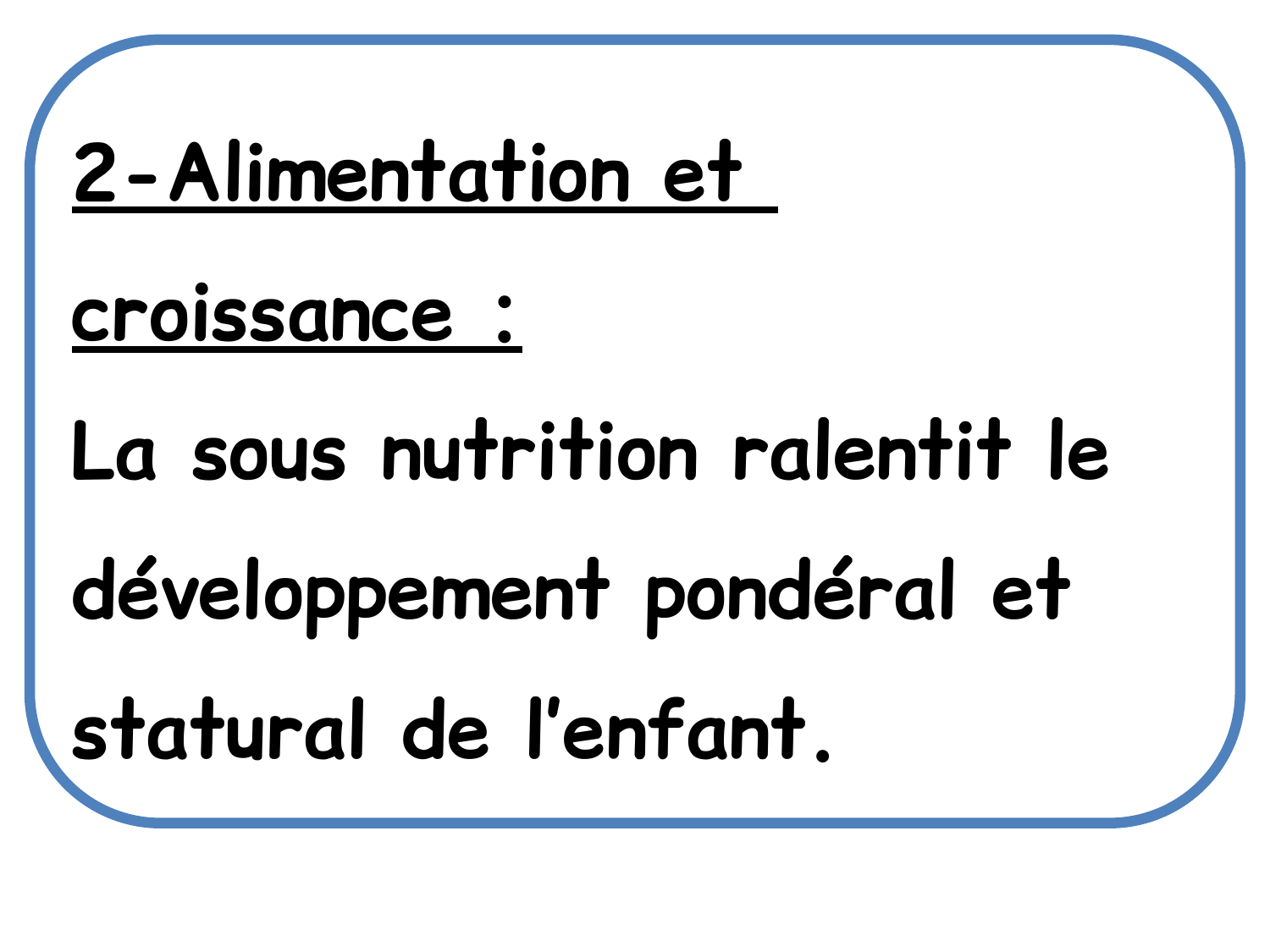

2-Alimentation et
croissance :
La sous nutrition ralentit le développement pondéral et statural de l’enfant.